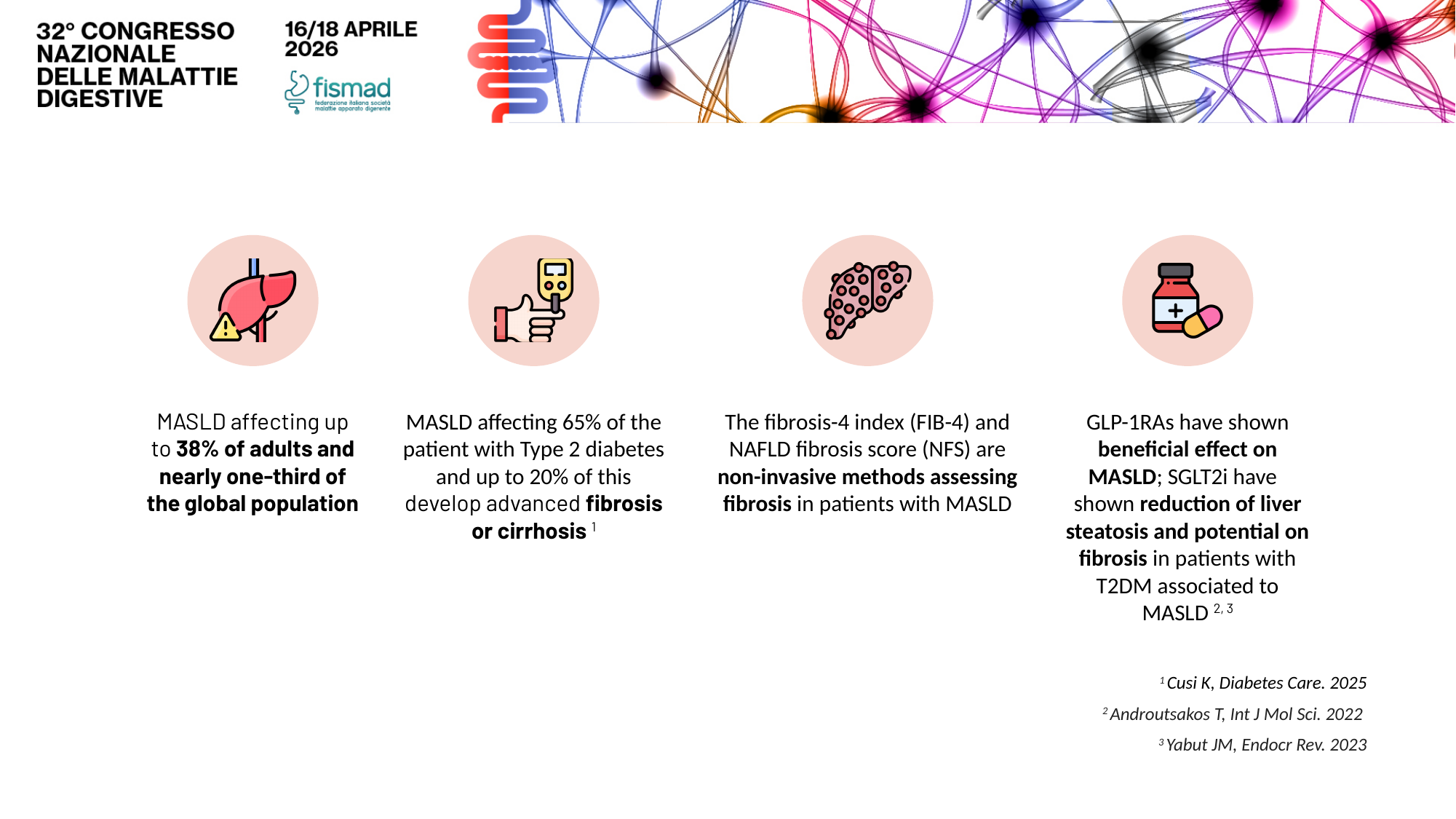

MASLD affecting up to 38% of adults and nearly one-third of the global population
MASLD affecting 65% of the patient with Type 2 diabetes and up to 20% of this develop advanced fibrosis or cirrhosis 1
The fibrosis-4 index (FIB-4) and NAFLD fibrosis score (NFS) are non-invasive methods assessing fibrosis in patients with MASLD
GLP-1RAs have shown beneficial effect on MASLD; SGLT2i have   shown reduction of liver steatosis and potential on fibrosis in patients with T2DM associated to MASLD 2, 3
1 Cusi K, Diabetes Care. 2025
2 Androutsakos T, Int J Mol Sci. 2022
3 Yabut JM, Endocr Rev. 2023